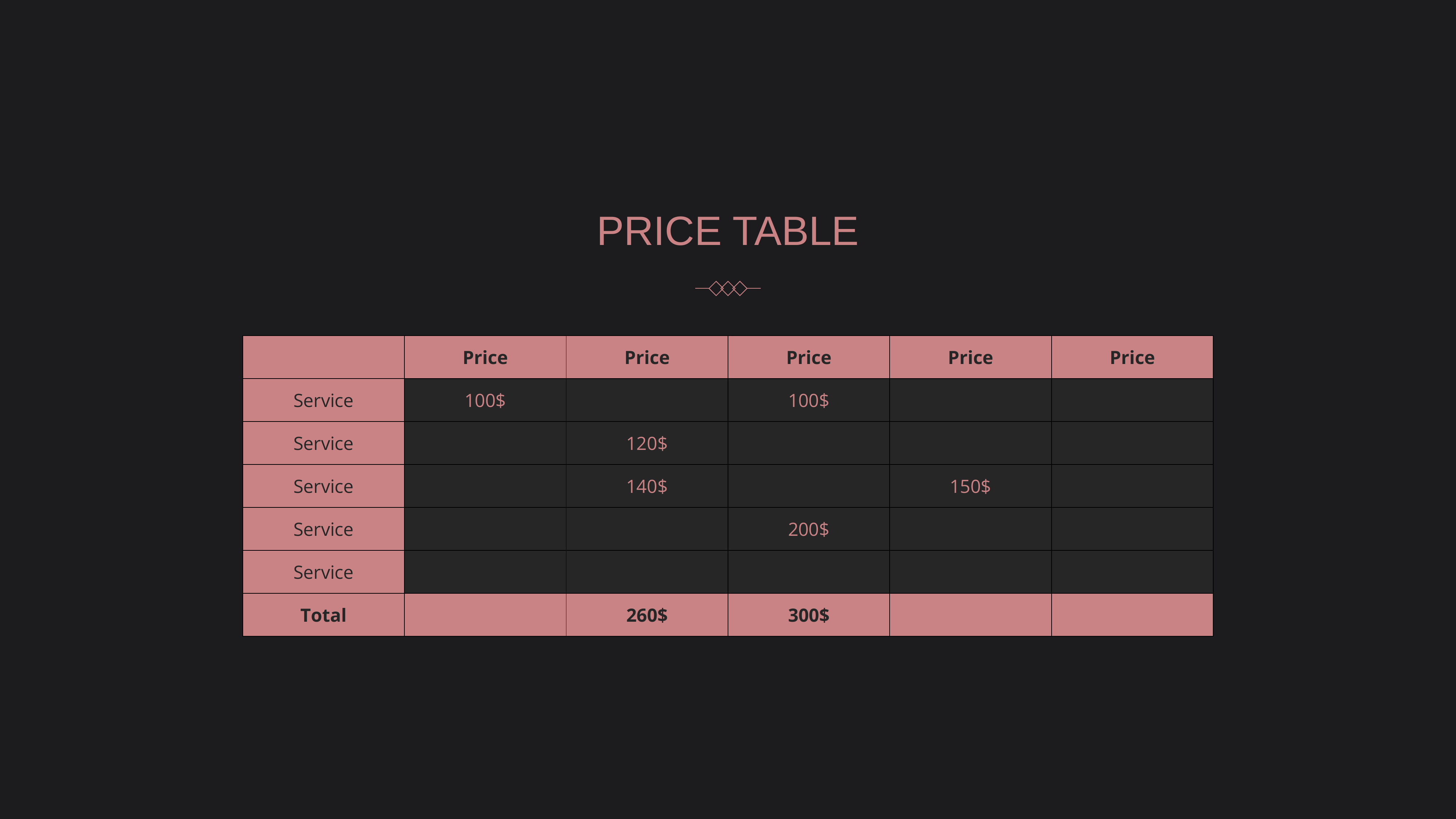

PRICE TABLE

|  | Price | Price | Price | Price | Price |
| --- | --- | --- | --- | --- | --- |
| Service | 100$ |  | 100$ |  |  |
| Service |  | 120$ |  |  |  |
| Service |  | 140$ |  | 150$ |  |
| Service |  |  | 200$ |  |  |
| Service |  |  |  |  |  |
| Total |  | 260$ | 300$ |  |  |